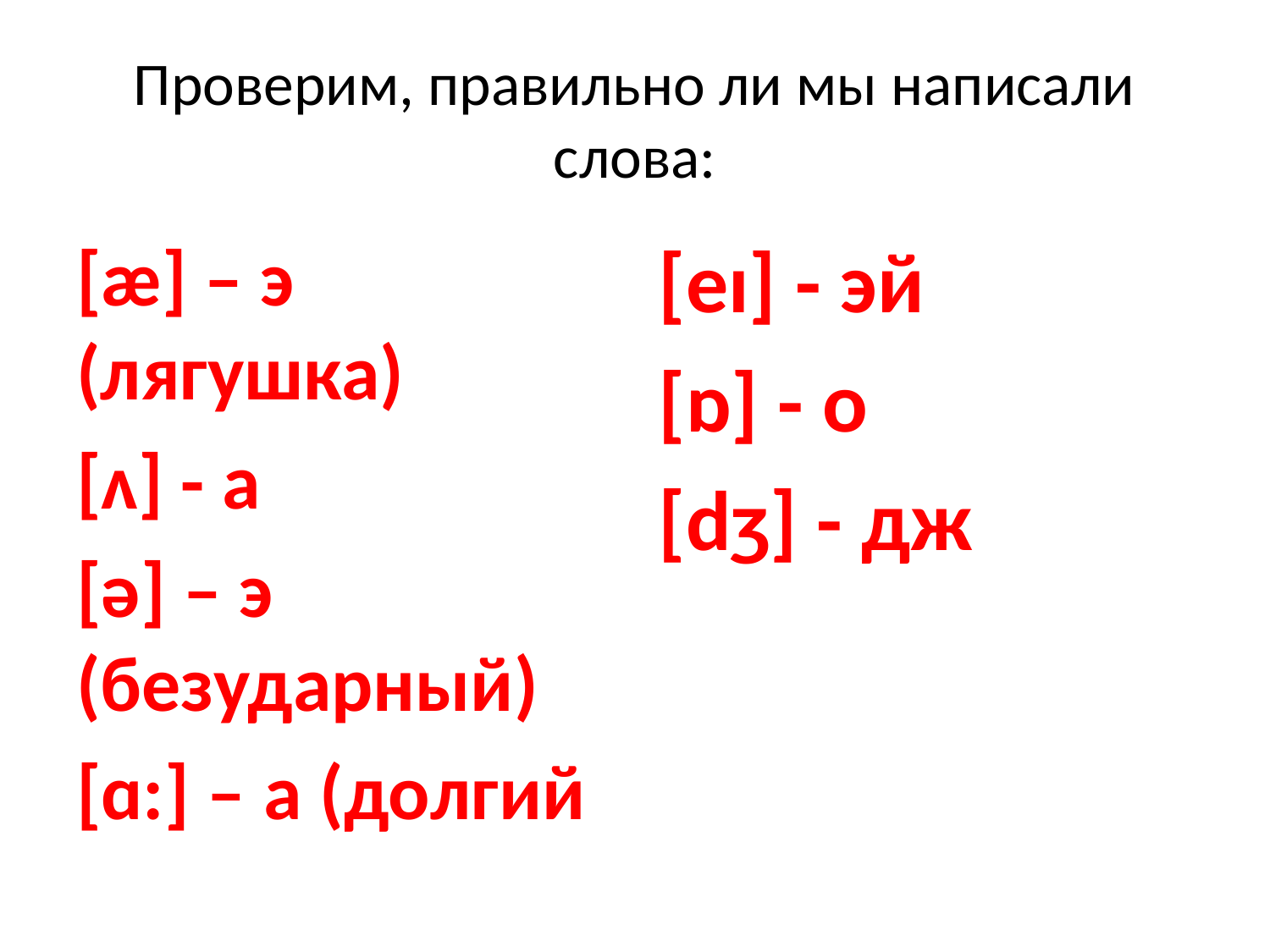

# Проверим, правильно ли мы написали слова:
[æ] – э (лягушка)
[ʌ] - а
[ə] – э (безударный)
[ɑ:] – а (долгий

[eı] - эй
[ɒ] - о
[dʒ] - дж